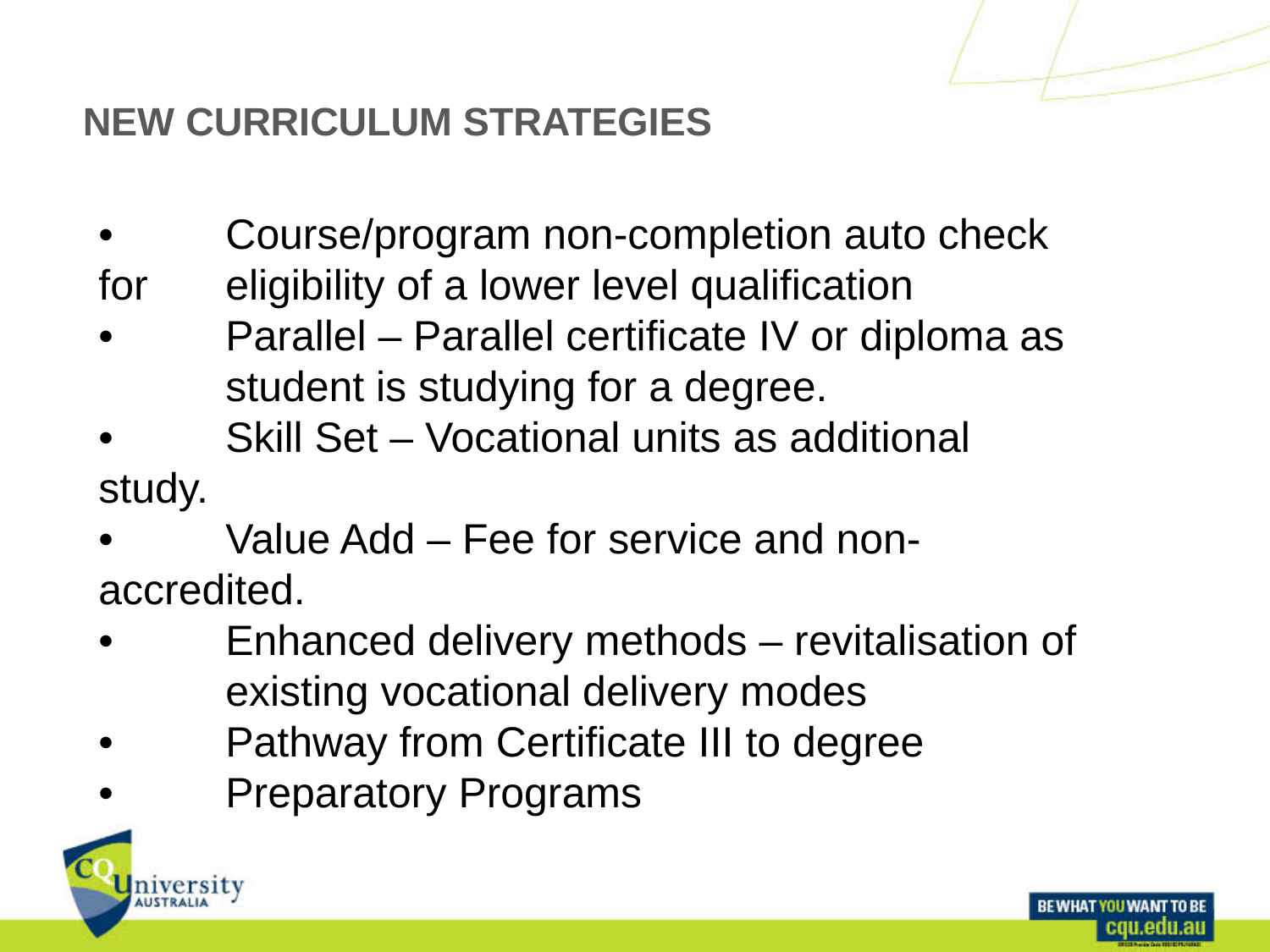

# New Curriculum Strategies
•	Course/program non-completion auto check for 	eligibility of a lower level qualification
•	Parallel – Parallel certificate IV or diploma as 	student is studying for a degree.
•	Skill Set – Vocational units as additional study.
•	Value Add – Fee for service and non-accredited.
•	Enhanced delivery methods – revitalisation of 	existing vocational delivery modes
•	Pathway from Certificate III to degree
•	Preparatory Programs